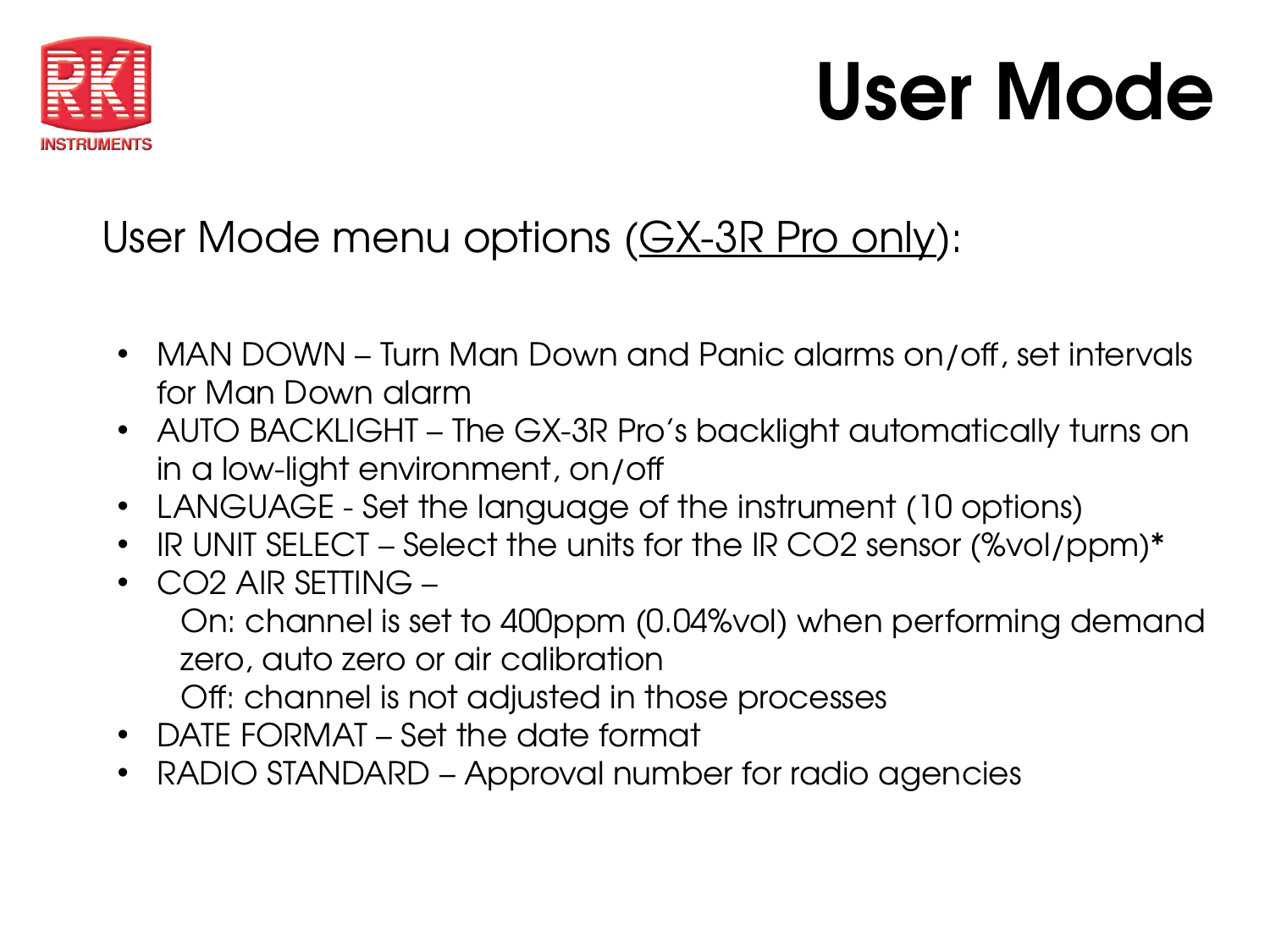

# User Mode
User Mode menu options (GX-3R Pro only):
MAN DOWN – Turn Man Down and Panic alarms on/off, set intervals for Man Down alarm
AUTO BACKLIGHT – The GX-3R Pro’s backlight automatically turns on in a low-light environment, on/off
LANGUAGE - Set the language of the instrument (10 options)
IR UNIT SELECT – Select the units for the IR CO2 sensor (%vol/ppm)*
CO2 AIR SETTING –
On: channel is set to 400ppm (0.04%vol) when performing demand zero, auto zero or air calibration
Off: channel is not adjusted in those processes
DATE FORMAT – Set the date format
RADIO STANDARD – Approval number for radio agencies